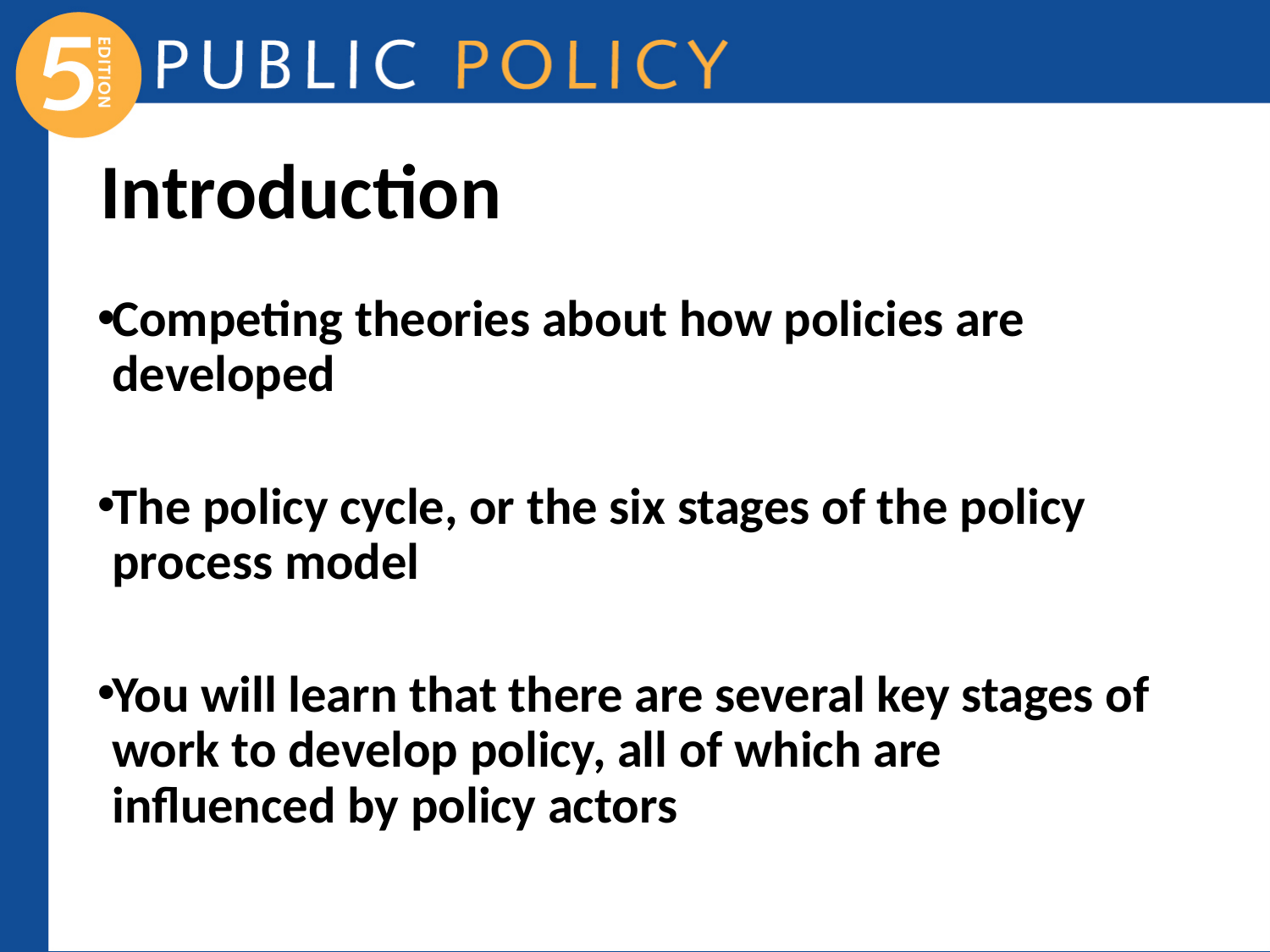

# Introduction
Competing theories about how policies are developed

The policy cycle, or the six stages of the policy process model

You will learn that there are several key stages of work to develop policy, all of which are influenced by policy actors